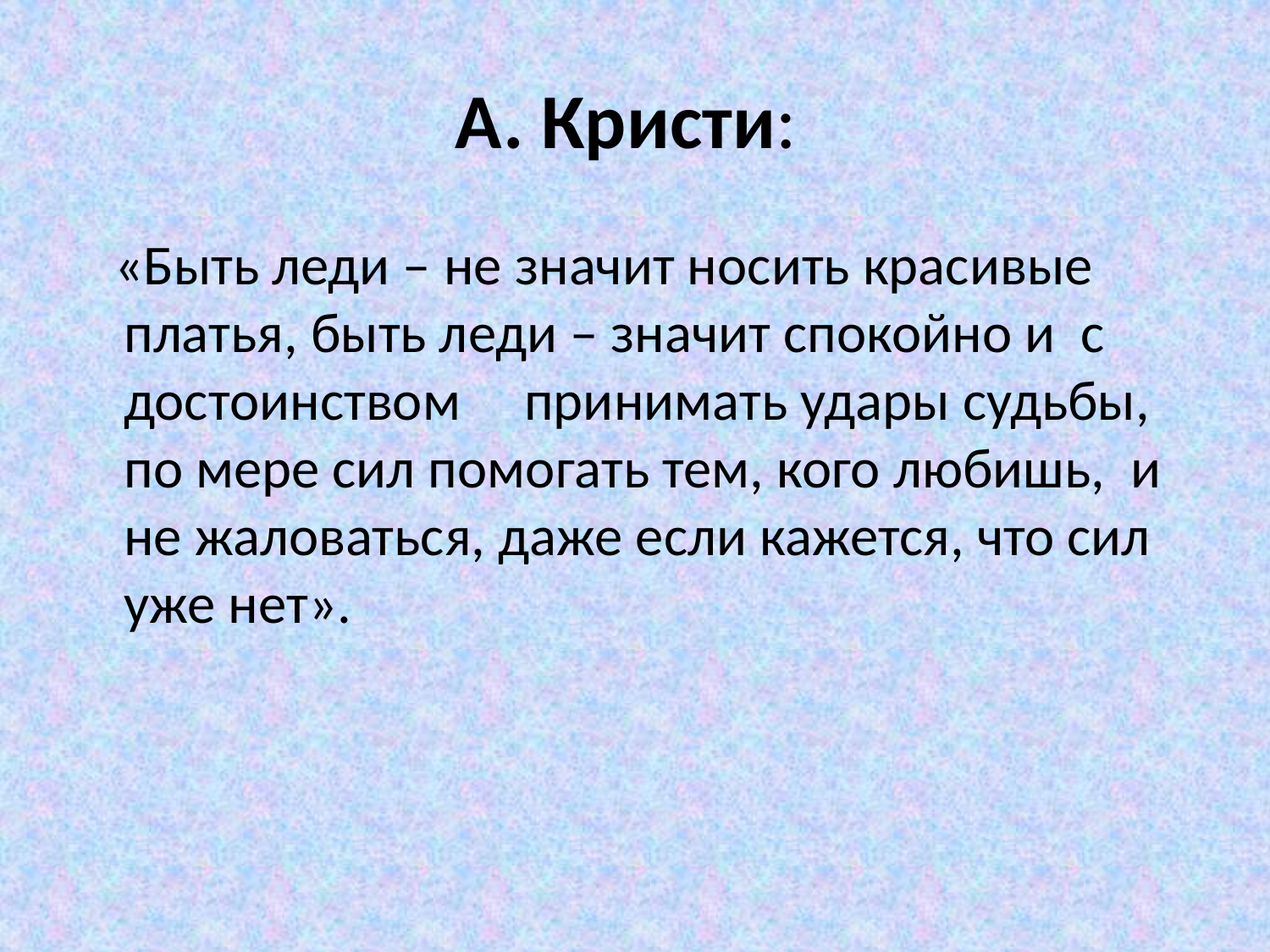

# А. Кристи:
   «Быть леди – не значит носить красивые платья, быть леди – значит спокойно и  с достоинством     принимать удары судьбы, по мере сил помогать тем, кого любишь,  и не жаловаться, даже если кажется, что сил уже нет».